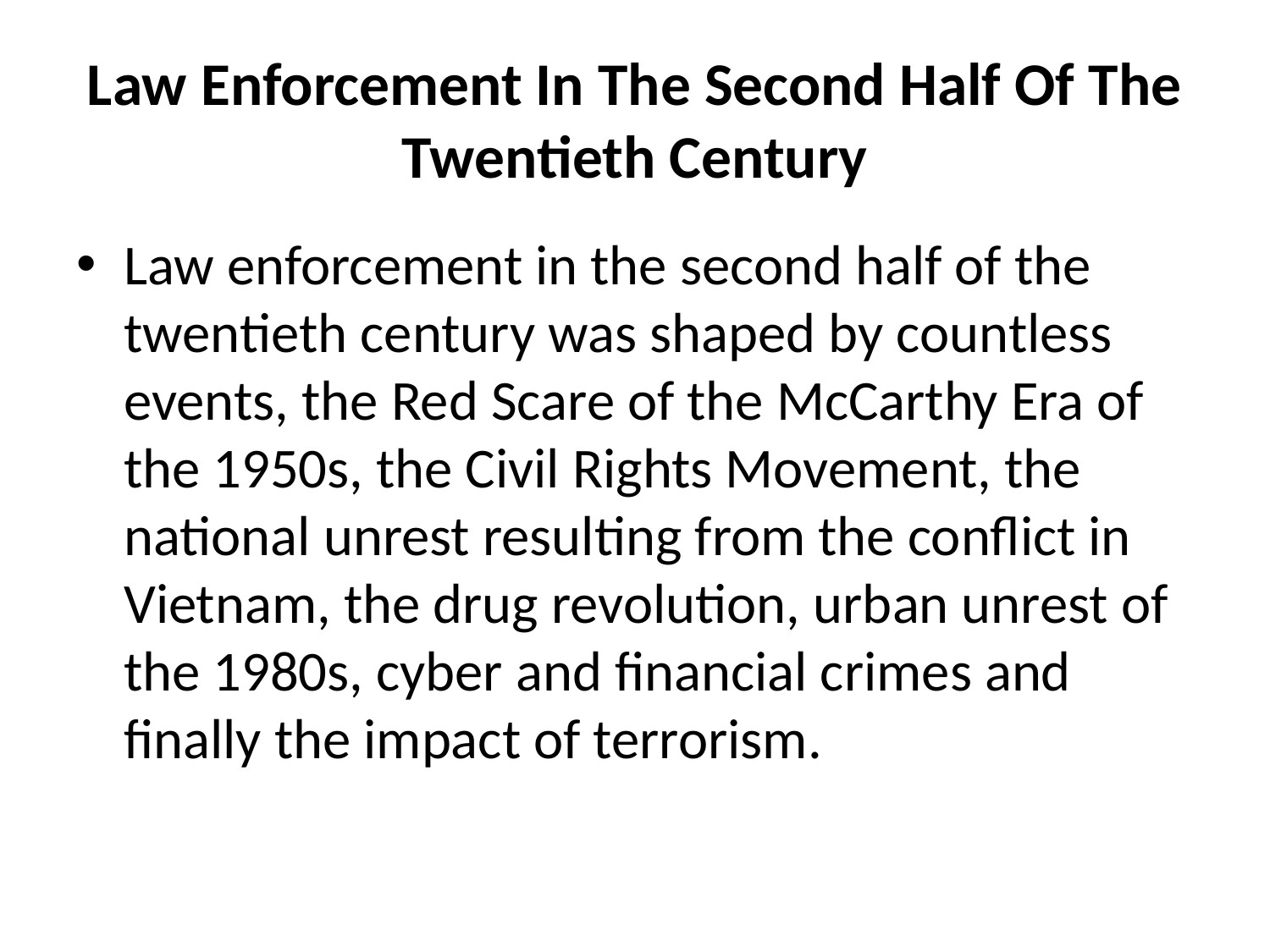

# Law Enforcement In The Second Half Of The Twentieth Century
Law enforcement in the second half of the twentieth century was shaped by countless events, the Red Scare of the McCarthy Era of the 1950s, the Civil Rights Movement, the national unrest resulting from the conflict in Vietnam, the drug revolution, urban unrest of the 1980s, cyber and financial crimes and finally the impact of terrorism.